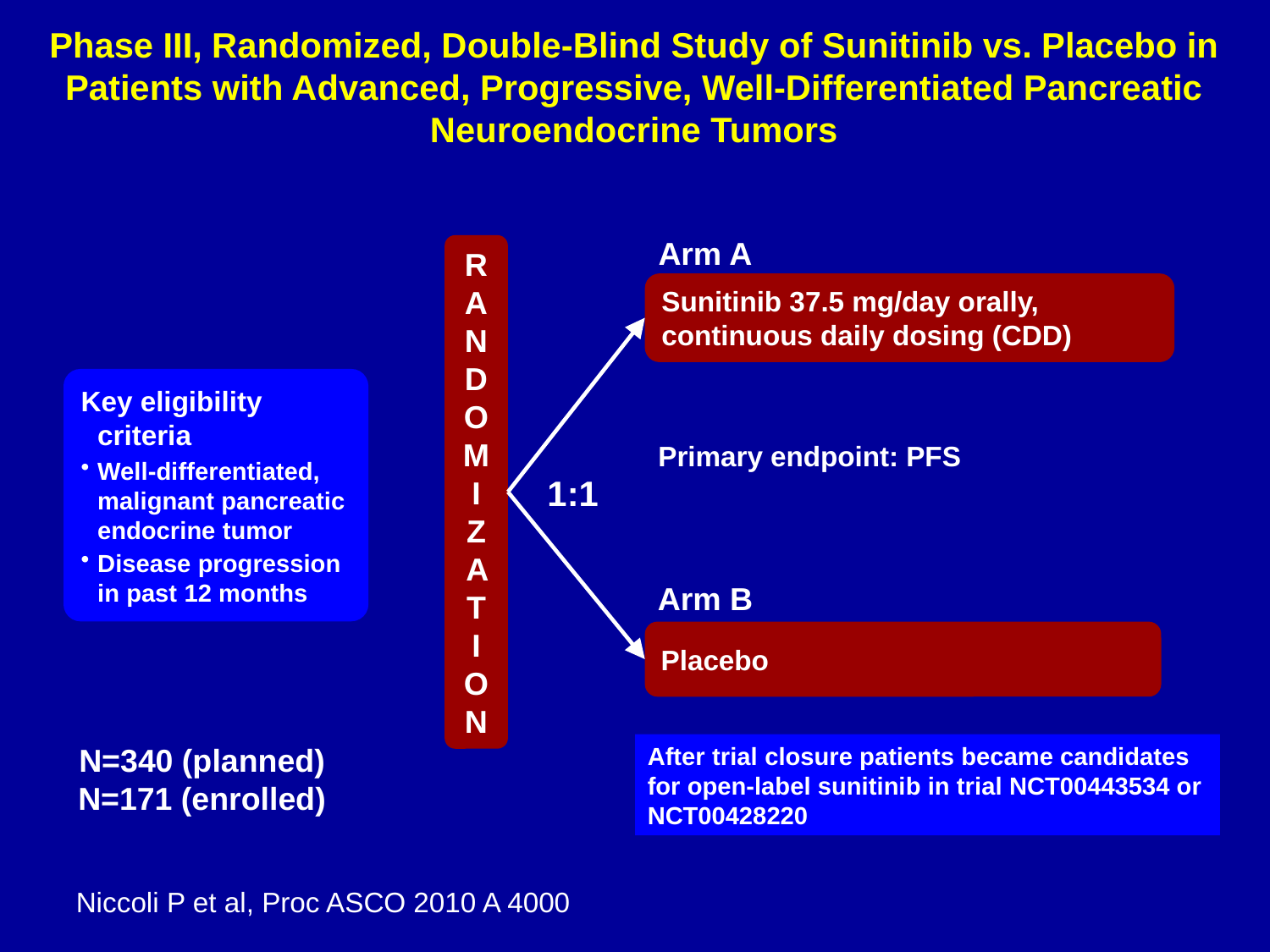

Phase III, Randomized, Double-Blind Study of Sunitinib vs. Placebo in Patients with Advanced, Progressive, Well-Differentiated Pancreatic Neuroendocrine Tumors
Arm A
RANDOM
I
ZAT
I
ON
Sunitinib 37.5 mg/day orally, continuous daily dosing (CDD)
Key eligibility criteria
Well‑differentiated, malignant pancreatic endocrine tumor
Disease progression
in past 12 months
Primary endpoint: PFS

1:1
Arm B
Placebo
N=340 (planned)
N=171 (enrolled)
After trial closure patients became candidates for open-label sunitinib in trial NCT00443534 or NCT00428220
Niccoli P et al, Proc ASCO 2010 A 4000